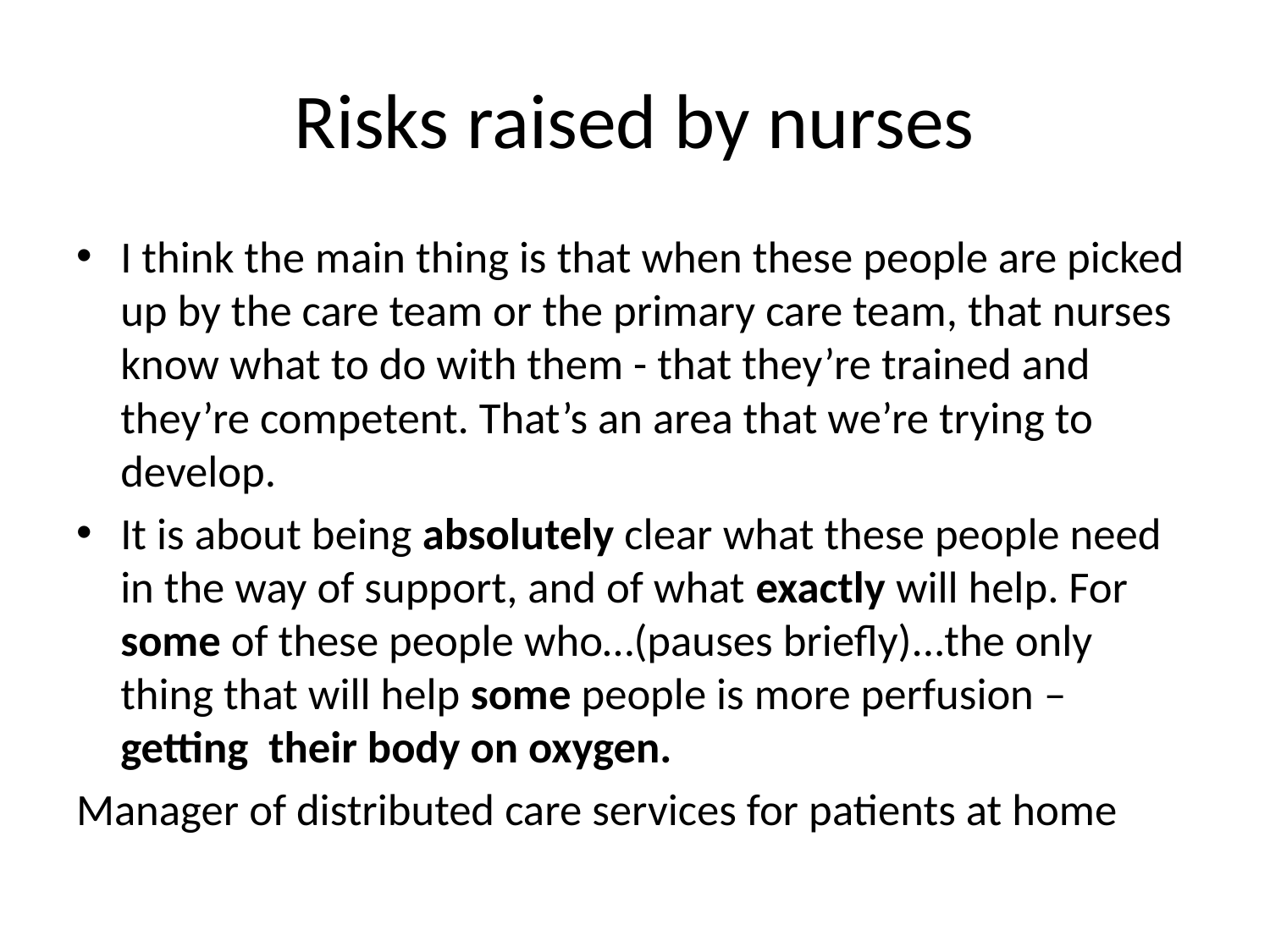

# Risks raised by nurses
I think the main thing is that when these people are picked up by the care team or the primary care team, that nurses know what to do with them - that they’re trained and they’re competent. That’s an area that we’re trying to develop.
It is about being absolutely clear what these people need in the way of support, and of what exactly will help. For some of these people who…(pauses briefly)...the only thing that will help some people is more perfusion – getting  their body on oxygen.
Manager of distributed care services for patients at home